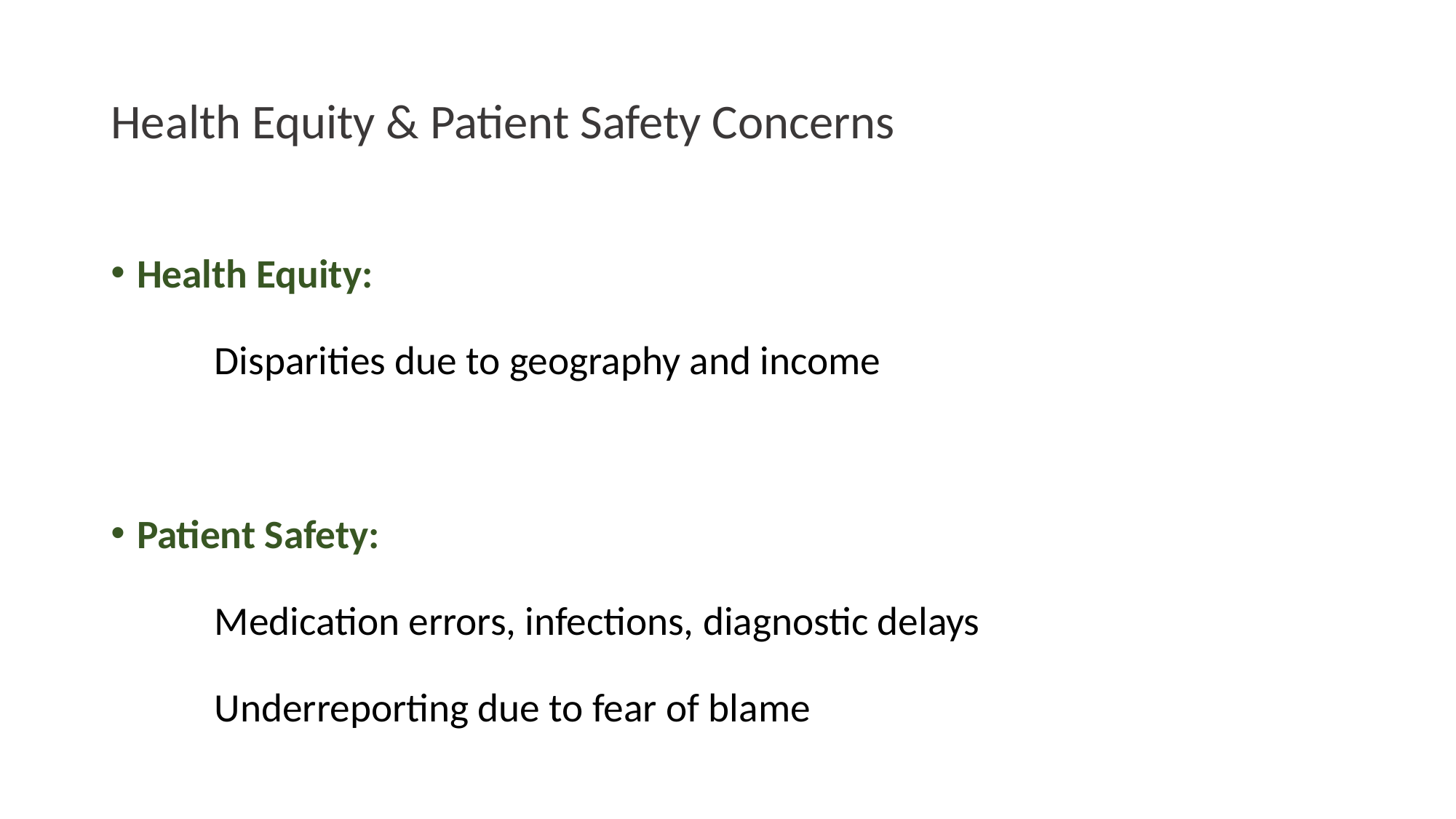

# Health Equity & Patient Safety Concerns
Health Equity:
	Disparities due to geography and income

Patient Safety:
	Medication errors, infections, diagnostic delays
	Underreporting due to fear of blame